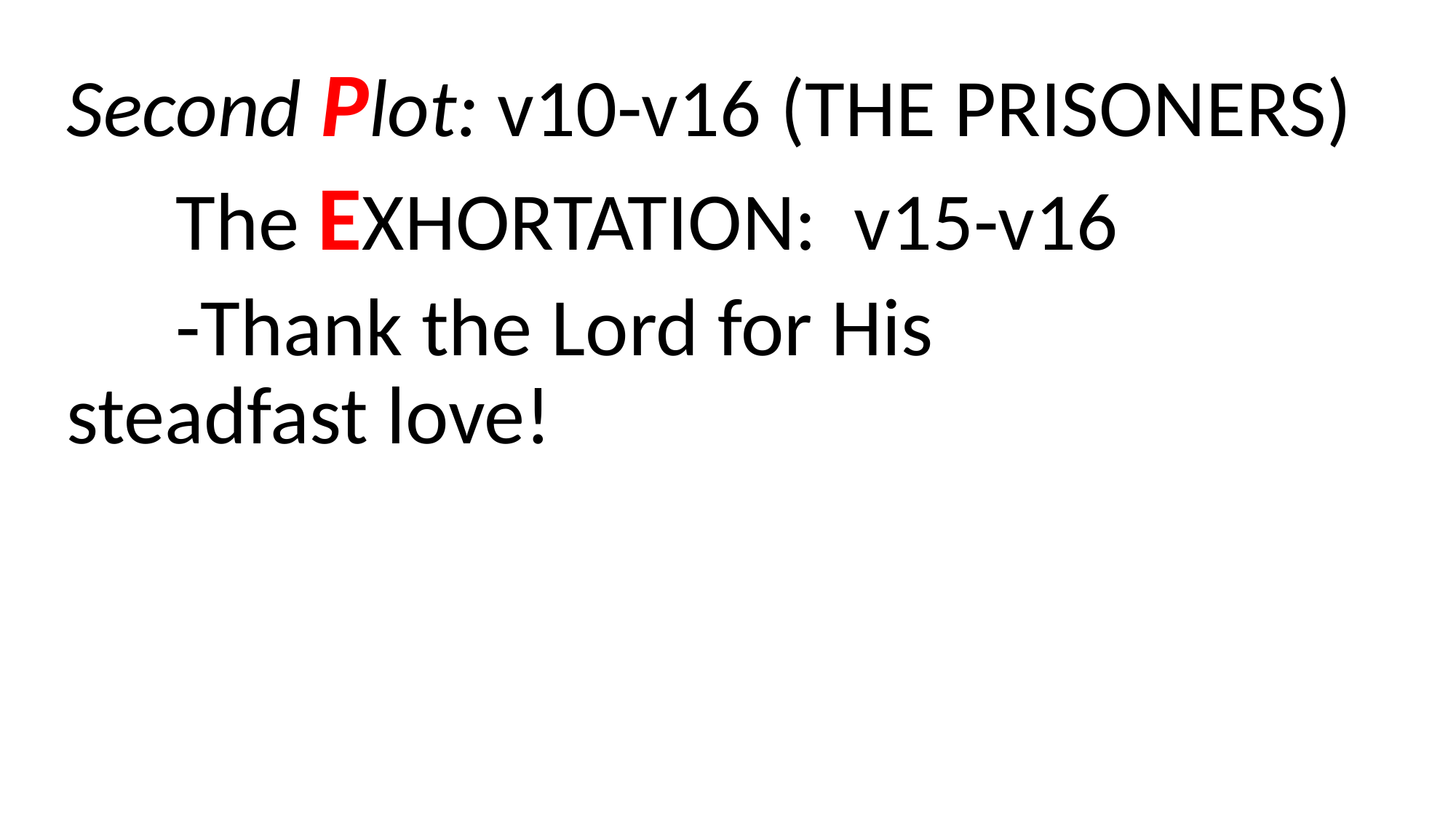

Second Plot: v10-v16 (THE PRISONERS)
	The EXHORTATION:  v15-v16
	-Thank the Lord for His 			steadfast love!